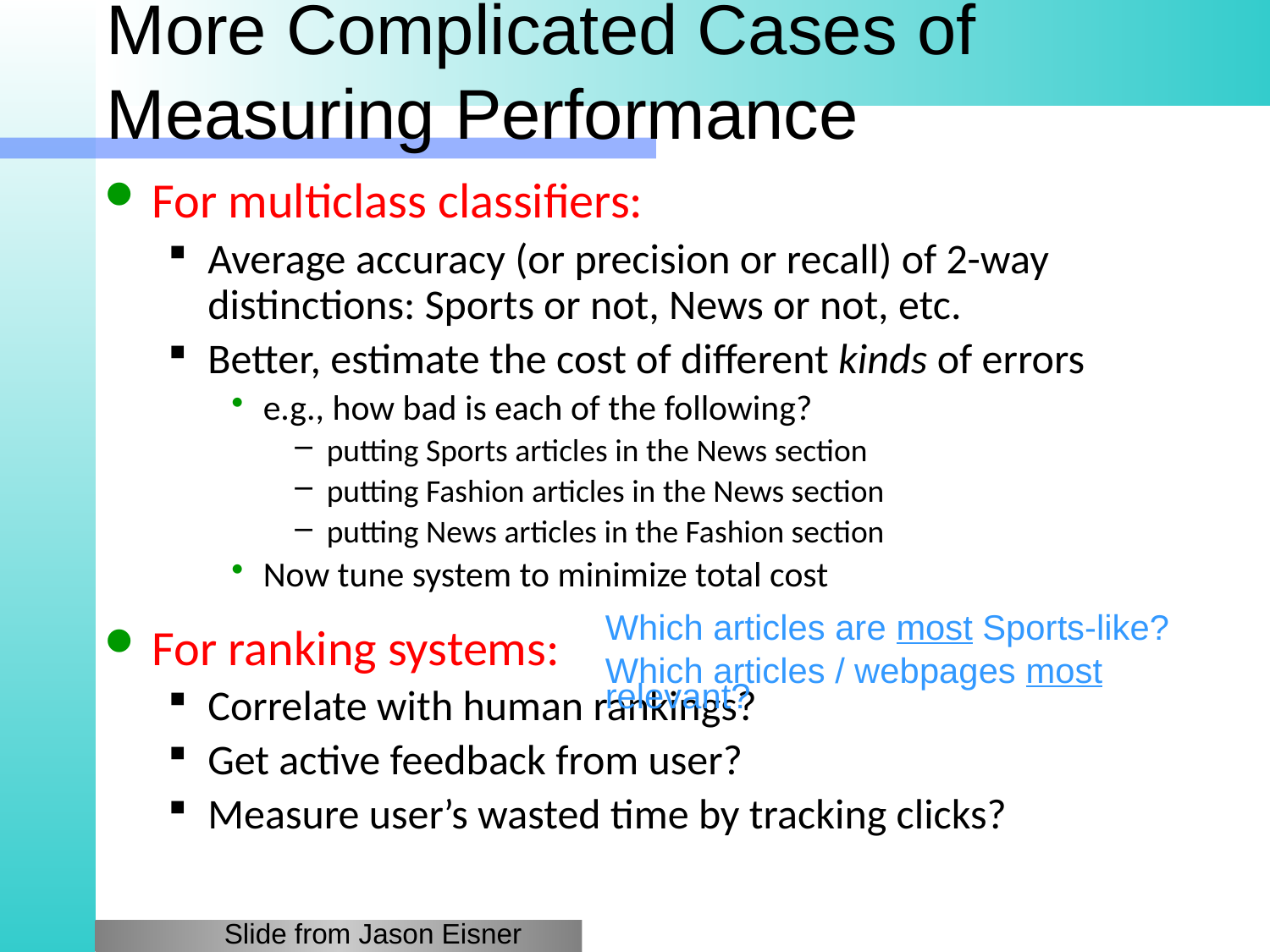

# More Complicated Cases of Measuring Performance
For multiclass classifiers:
Average accuracy (or precision or recall) of 2-way distinctions: Sports or not, News or not, etc.
Better, estimate the cost of different kinds of errors
e.g., how bad is each of the following?
putting Sports articles in the News section
putting Fashion articles in the News section
putting News articles in the Fashion section
Now tune system to minimize total cost
For ranking systems:
Correlate with human rankings?
Get active feedback from user?
Measure user’s wasted time by tracking clicks?
Which articles are most Sports-like?
Which articles / webpages most relevant?
Slide from Jason Eisner